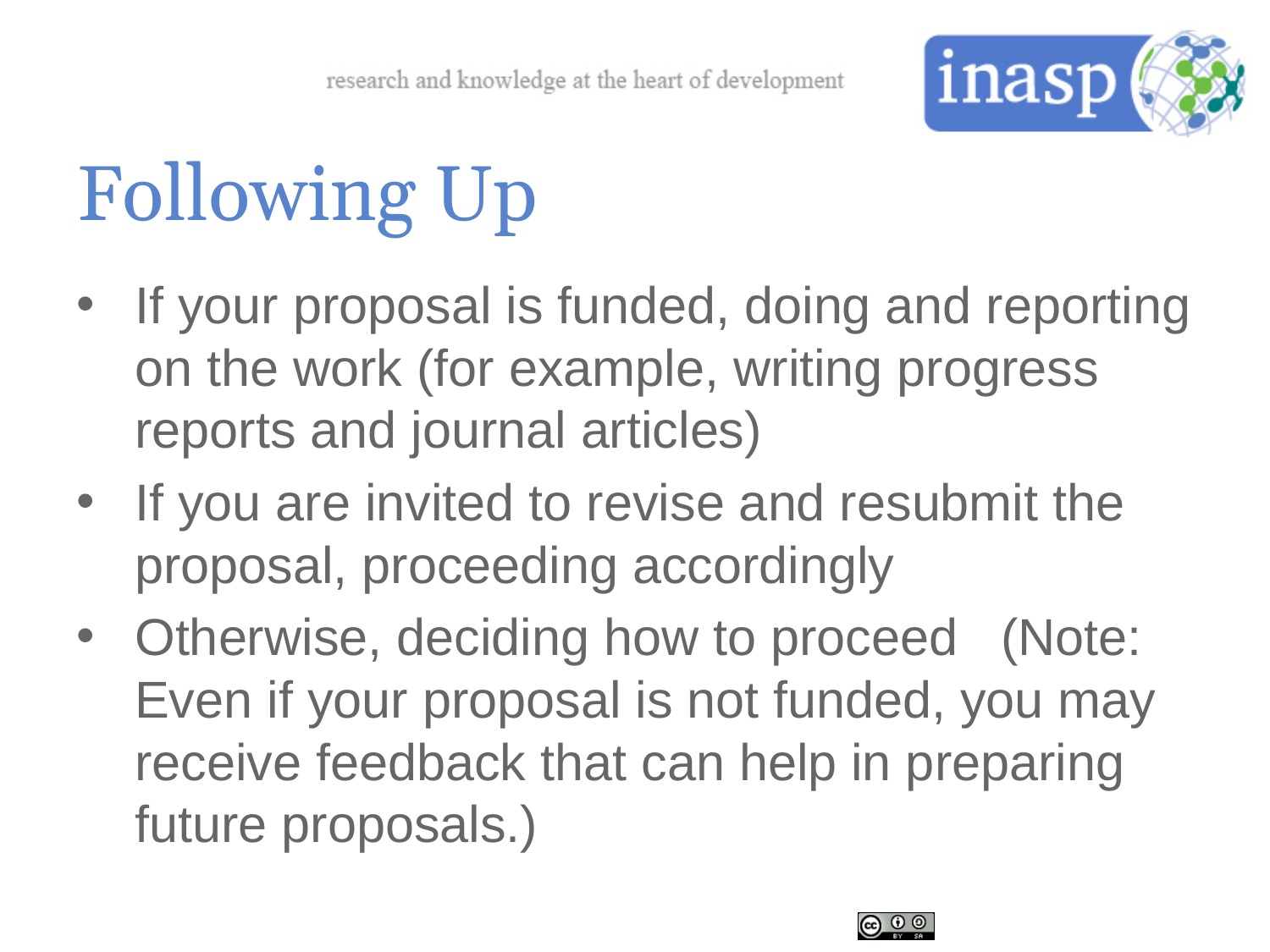

# Following Up
If your proposal is funded, doing and reporting on the work (for example, writing progress reports and journal articles)
If you are invited to revise and resubmit the proposal, proceeding accordingly
Otherwise, deciding how to proceed   (Note: Even if your proposal is not funded, you may receive feedback that can help in preparing future proposals.)